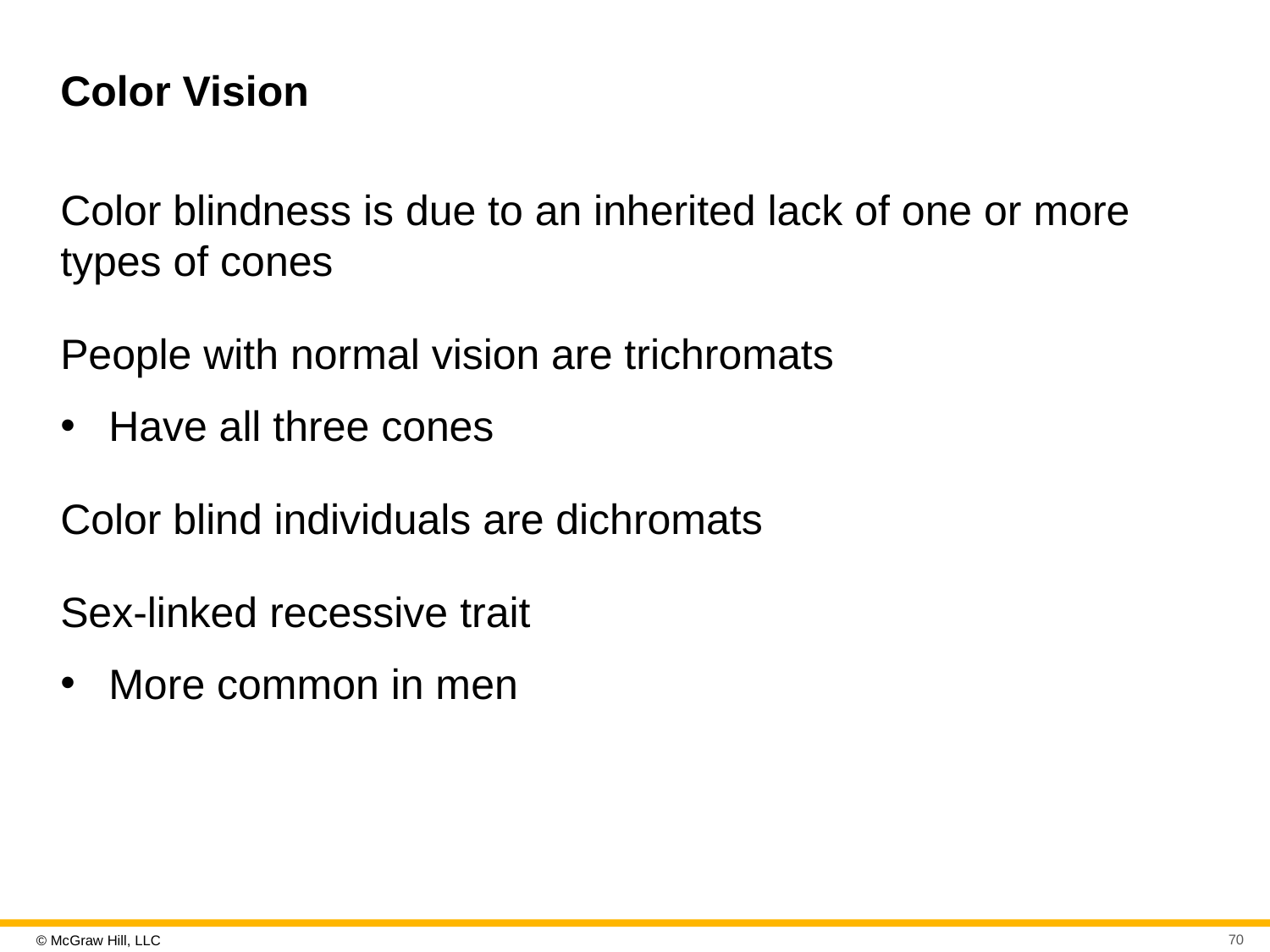

# Color Vision
Color blindness is due to an inherited lack of one or more types of cones
People with normal vision are trichromats
Have all three cones
Color blind individuals are dichromats
Sex-linked recessive trait
More common in men
70